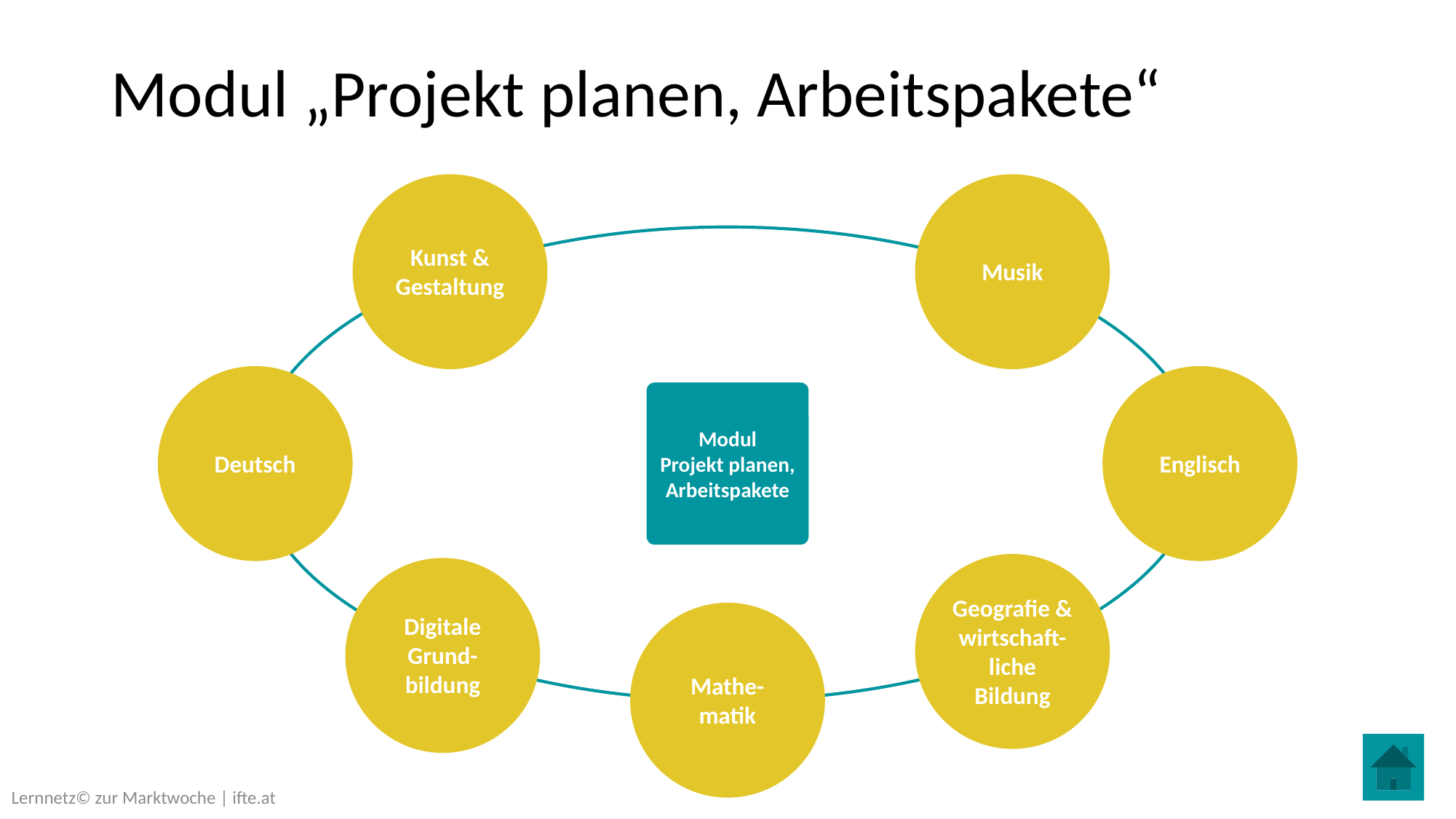

# Modul „Projekt planen, Arbeitspakete“
Kunst & Gestaltung
Musik

Englisch
Deutsch
Modul
Projekt planen, Arbeitspakete
Geografie & wirtschaft-liche Bildung
Digitale Grund-bildung
Mathe-matik

Lernnetz© zur Marktwoche | ifte.at